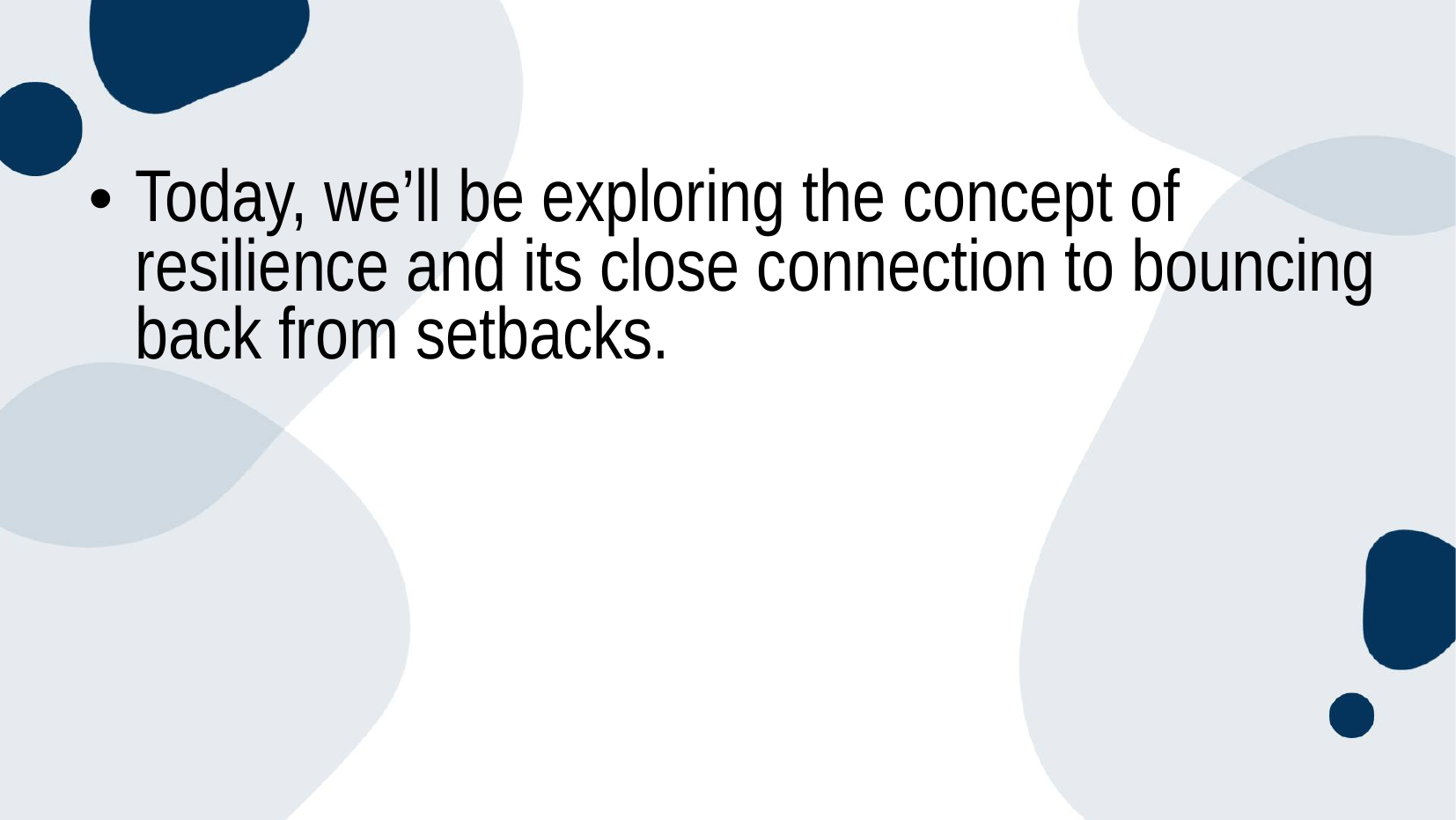

#
Today, we’ll be exploring the concept of resilience and its close connection to bouncing back from setbacks.